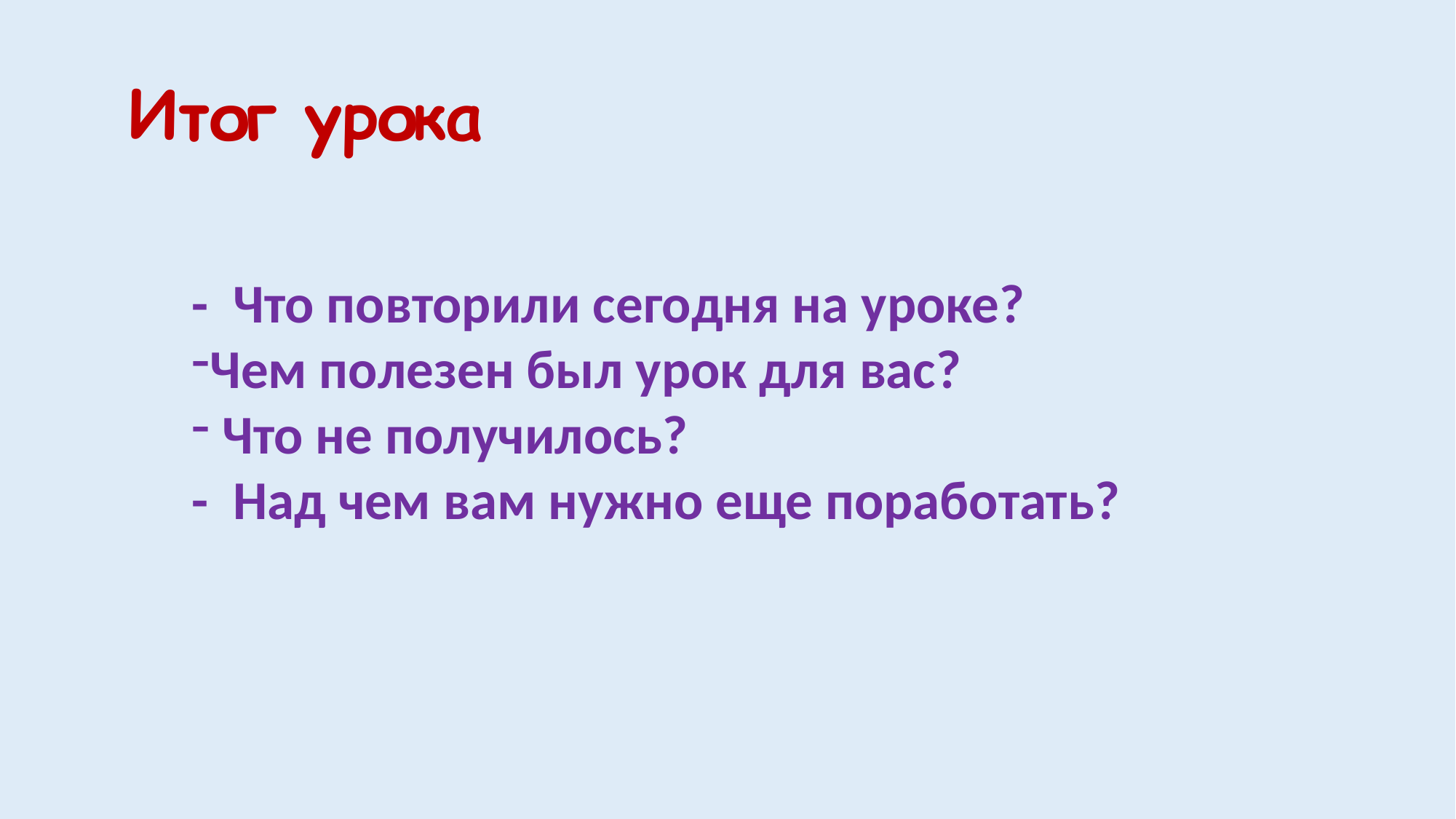

Итог урока
-  Что повторили сегодня на уроке?
Чем полезен был урок для вас?
 Что не получилось?
-  Над чем вам нужно еще поработать?